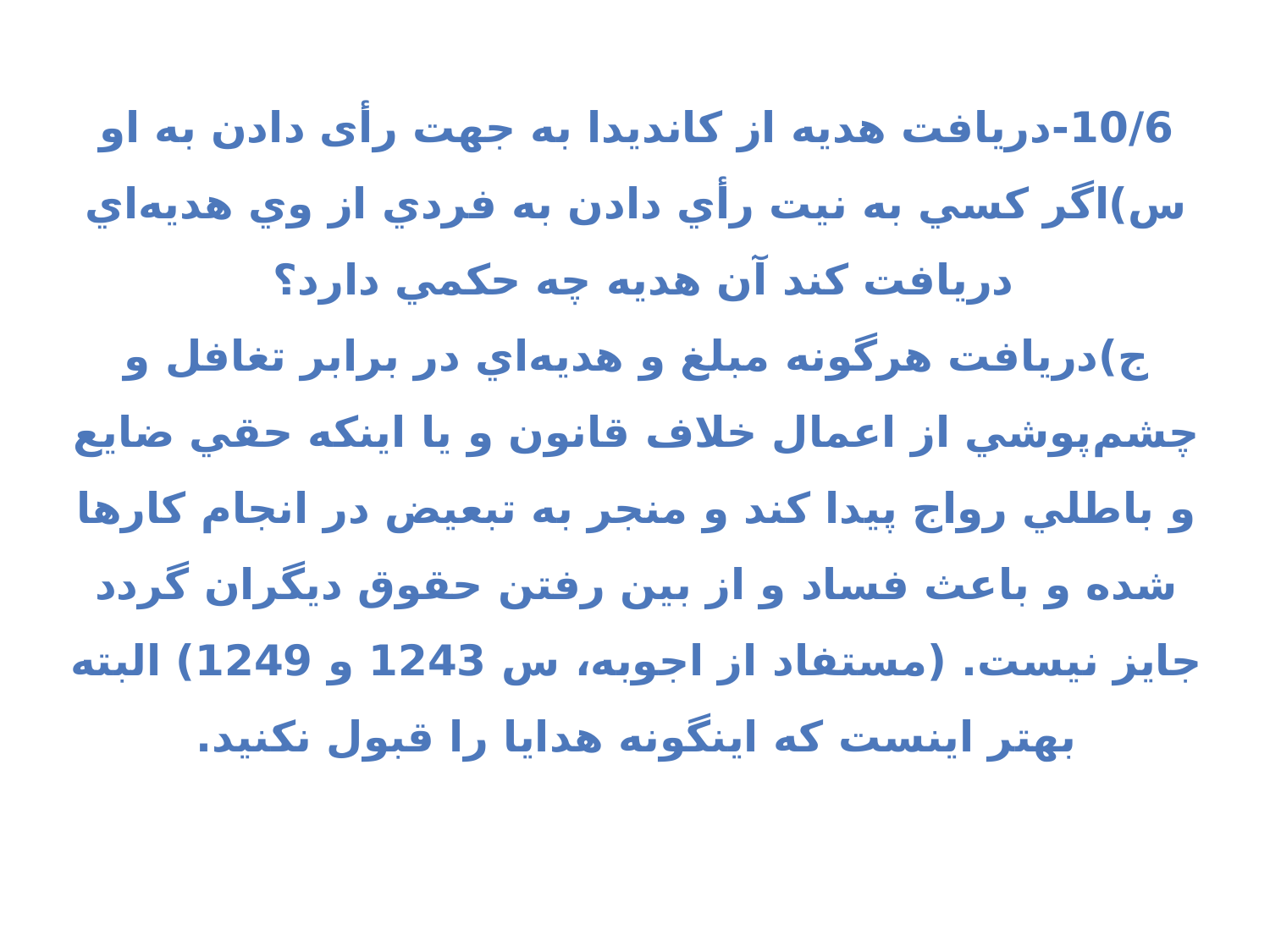

10/6-دریافت هدیه از کاندیدا به جهت رأی دادن به او
س)اگر كسي به نيت رأي دادن به فردي از وي هديه‌اي دريافت كند آن هديه چه حكمي دارد؟
ج)دريافت هرگونه مبلغ و هديه‌اي در برابر تغافل و چشم‌پوشي از اعمال خلاف قانون و يا اينكه حقي ضايع و باطلي رواج پيدا كند و منجر به تبعيض در انجام كارها شده و باعث فساد و از بين رفتن حقوق ديگران گردد جايز نيست. (مستفاد از اجوبه، س 1243 و 1249) البته بهتر اينست كه اينگونه هدايا را قبول نكنيد.